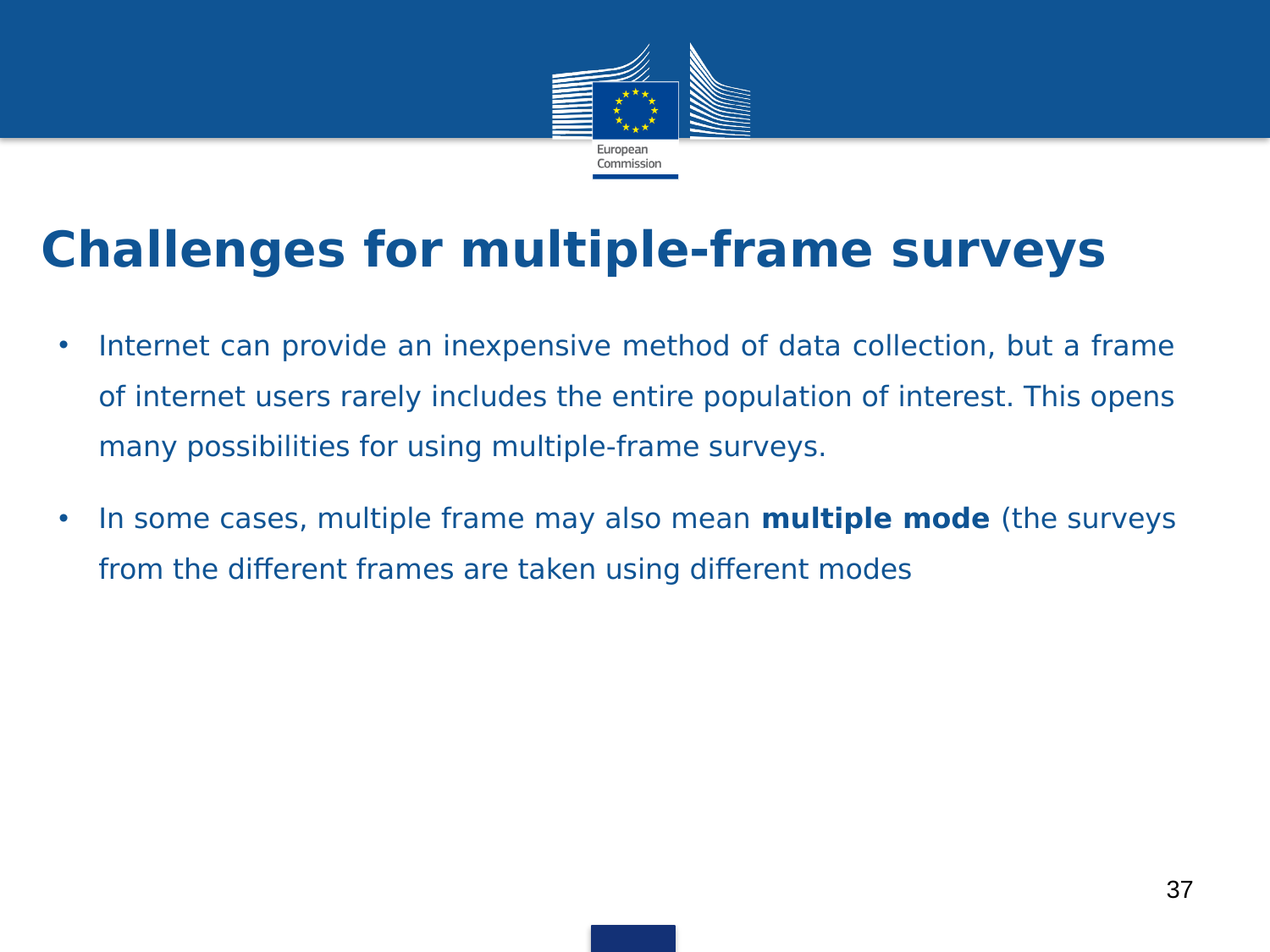

# Challenges for multiple-frame surveys

Internet can provide an inexpensive method of data collection, but a frame of internet users rarely includes the entire population of interest. This opens many possibilities for using multiple-frame surveys.
In some cases, multiple frame may also mean multiple mode (the surveys from the different frames are taken using different modes
37